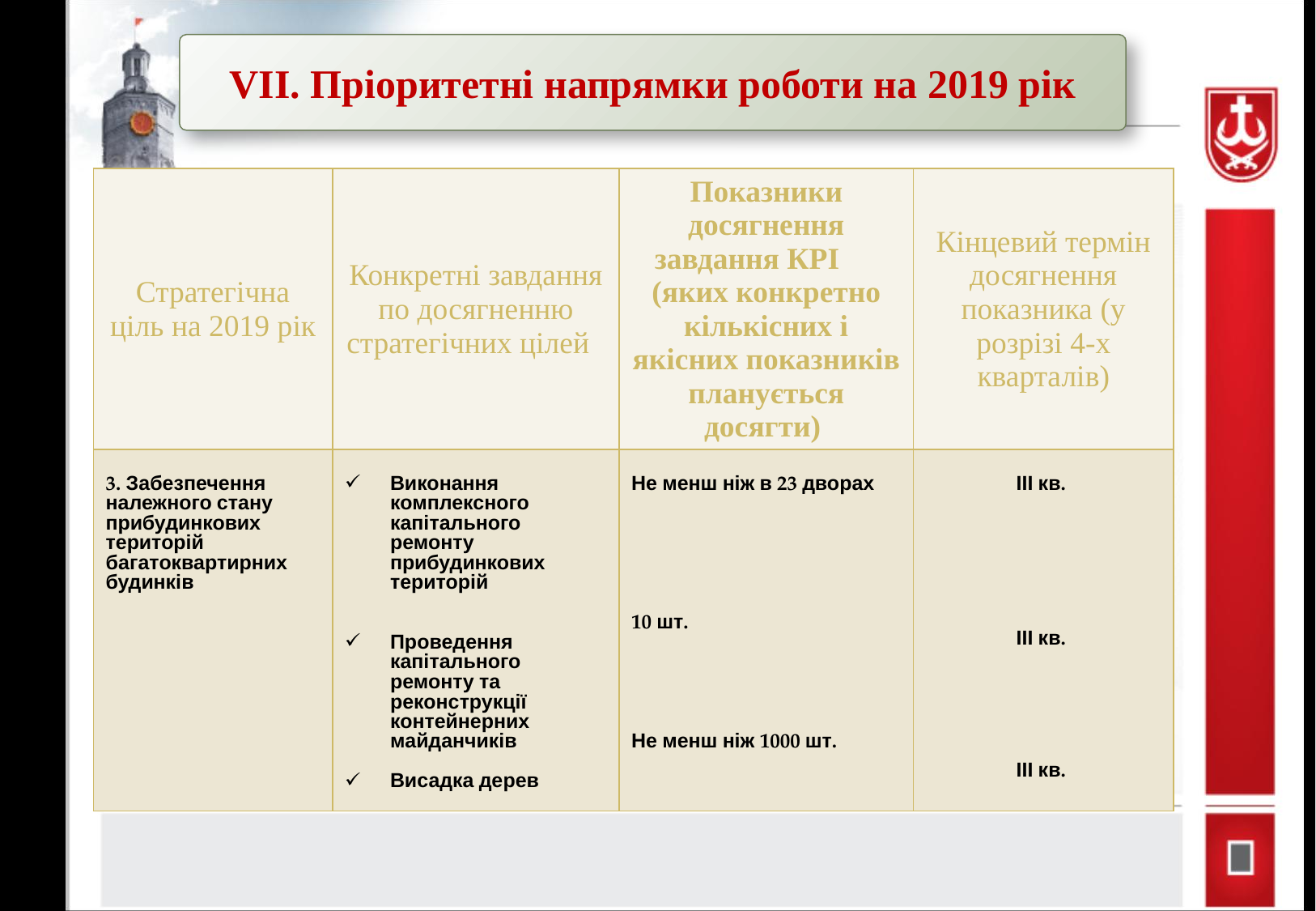

VII. Пріоритетні напрямки роботи на 2019 рік
| Стратегічна ціль на 2019 рік | Конкретні завдання по досягненню стратегічних цілей | Показники досягнення завдання КРІ (яких конкретно кількісних і якісних показників планується досягти) | Кінцевий термін досягнення показника (у розрізі 4-х кварталів) |
| --- | --- | --- | --- |
| 3. Забезпечення належного стану прибудинкових територій багатоквартирних будинків | Виконання комплексного капітального ремонту прибудинкових територій Проведення капітального ремонту та реконструкції контейнерних майданчиків Висадка дерев | Не менш ніж в 23 дворах 10 шт. Не менш ніж 1000 шт. | ІІІ кв. ІІІ кв. ІІІ кв. |